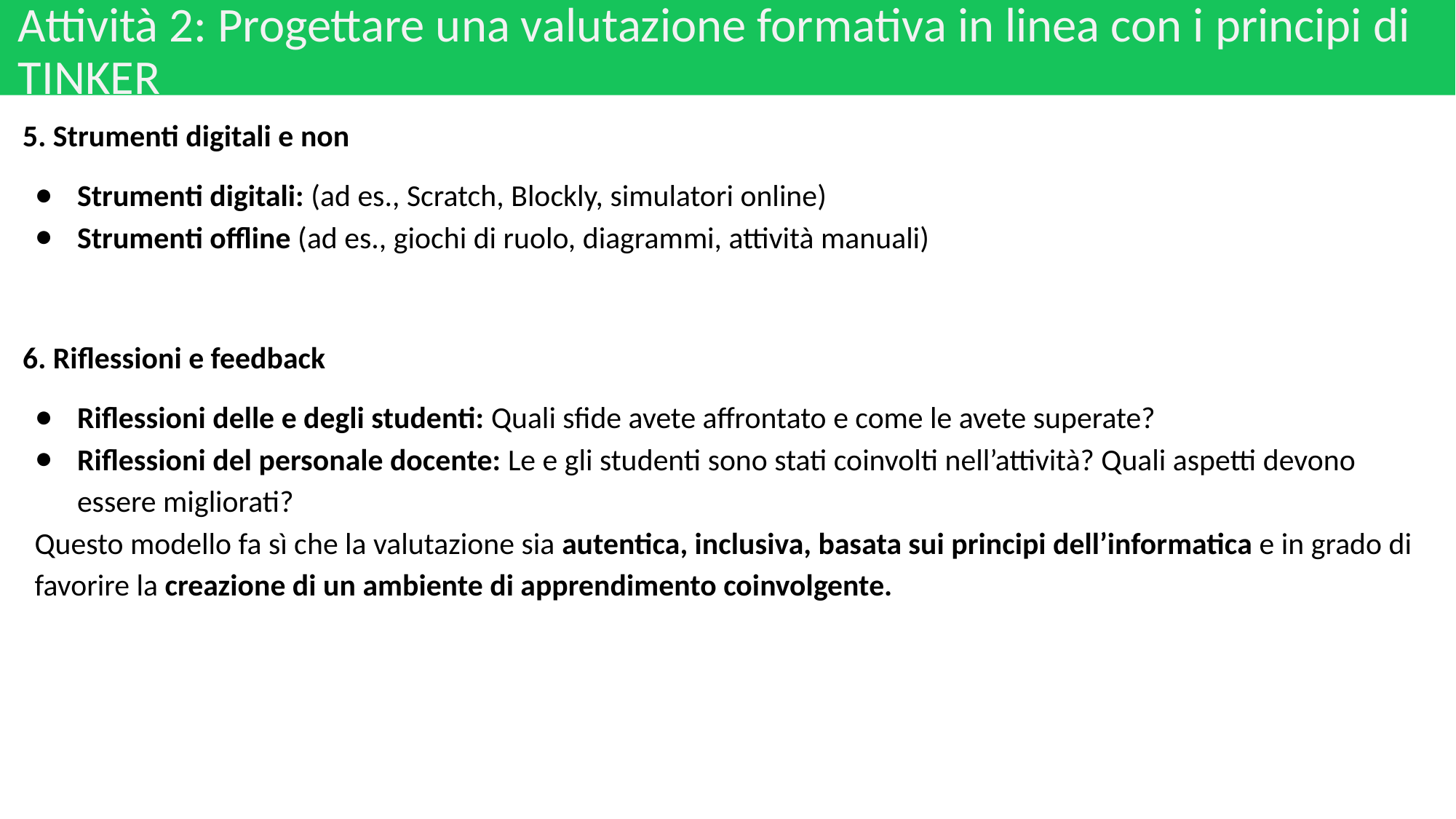

# Attività 2: Progettare una valutazione formativa in linea con i principi di TINKER
5. Strumenti digitali e non
Strumenti digitali: (ad es., Scratch, Blockly, simulatori online)
Strumenti offline (ad es., giochi di ruolo, diagrammi, attività manuali)

6. Riflessioni e feedback
Riflessioni delle e degli studenti: Quali sfide avete affrontato e come le avete superate?
Riflessioni del personale docente: Le e gli studenti sono stati coinvolti nell’attività? Quali aspetti devono essere migliorati?
Questo modello fa sì che la valutazione sia autentica, inclusiva, basata sui principi dell’informatica e in grado di favorire la creazione di un ambiente di apprendimento coinvolgente.